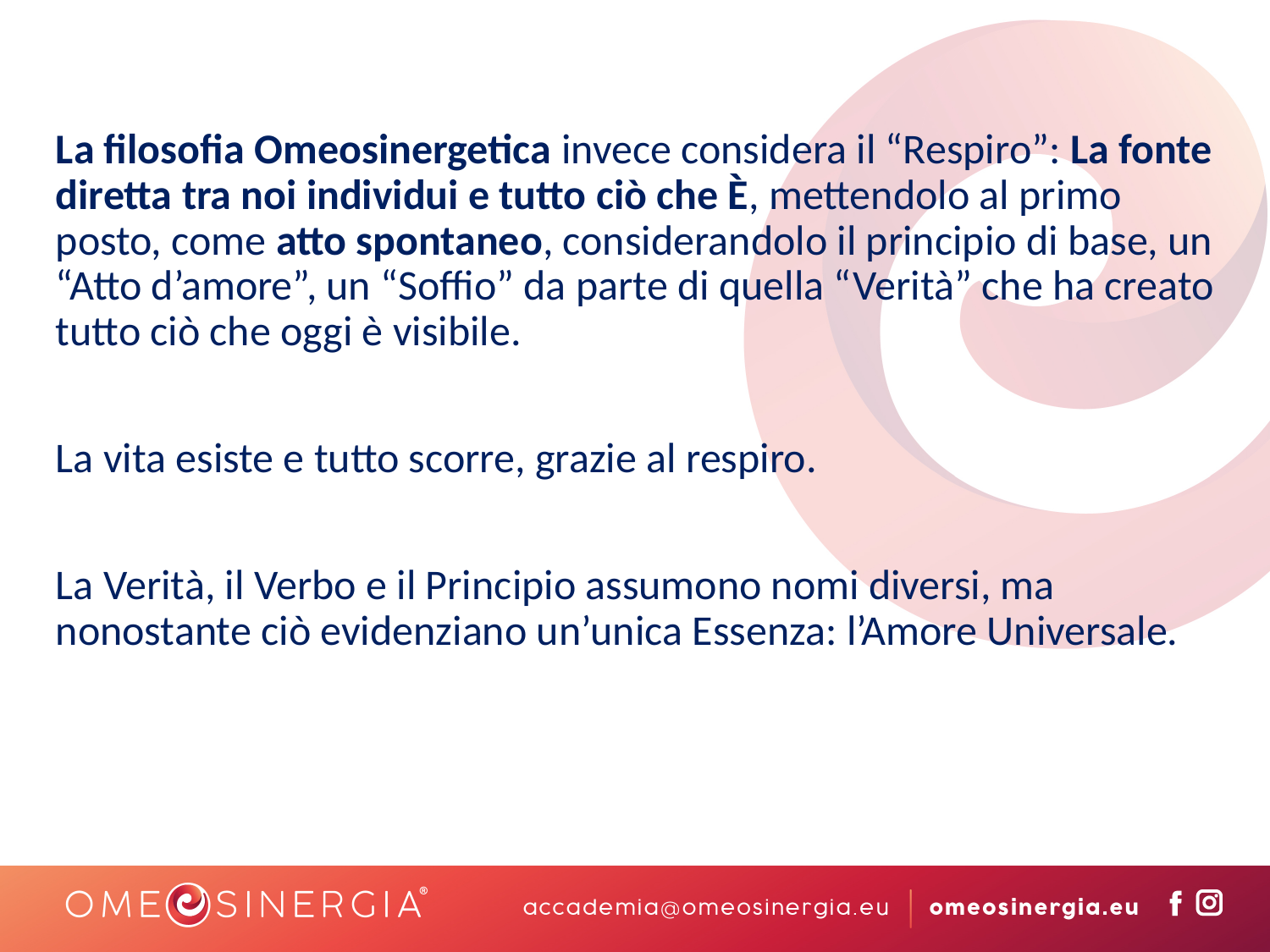

La filosofia Omeosinergetica invece considera il “Respiro”: La fonte diretta tra noi individui e tutto ciò che È, mettendolo al primo posto, come atto spontaneo, considerandolo il principio di base, un “Atto d’amore”, un “Soffio” da parte di quella “Verità” che ha creato tutto ciò che oggi è visibile.

La vita esiste e tutto scorre, grazie al respiro.

La Verità, il Verbo e il Principio assumono nomi diversi, ma nonostante ciò evidenziano un’unica Essenza: l’Amore Universale.